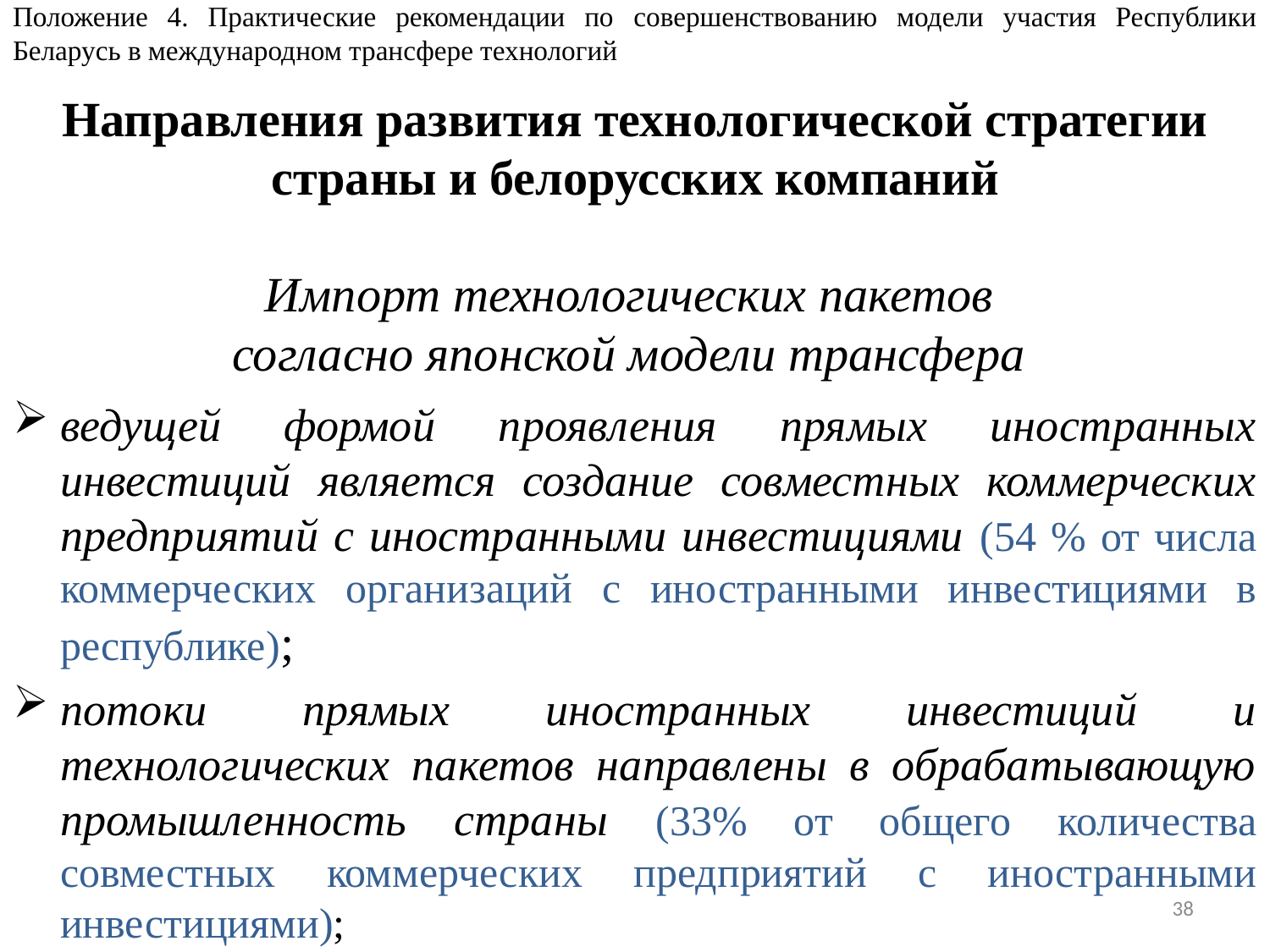

Положение 4. Практические рекомендации по совершенствованию модели участия Республики Беларусь в международном трансфере технологий

# Направления развития технологической стратегии страны и белорусских компаний Импорт технологических пакетов согласно японской модели трансфера
ведущей формой проявления прямых иностранных инвестиций является создание совместных коммерческих предприятий с иностранными инвестициями (54 % от числа коммерческих организаций с иностранными инвестициями в республике);
потоки прямых иностранных инвестиций и технологических пакетов направлены в обрабатывающую промышленность страны (33% от общего количества совместных коммерческих предприятий с иностранными инвестициями);

38